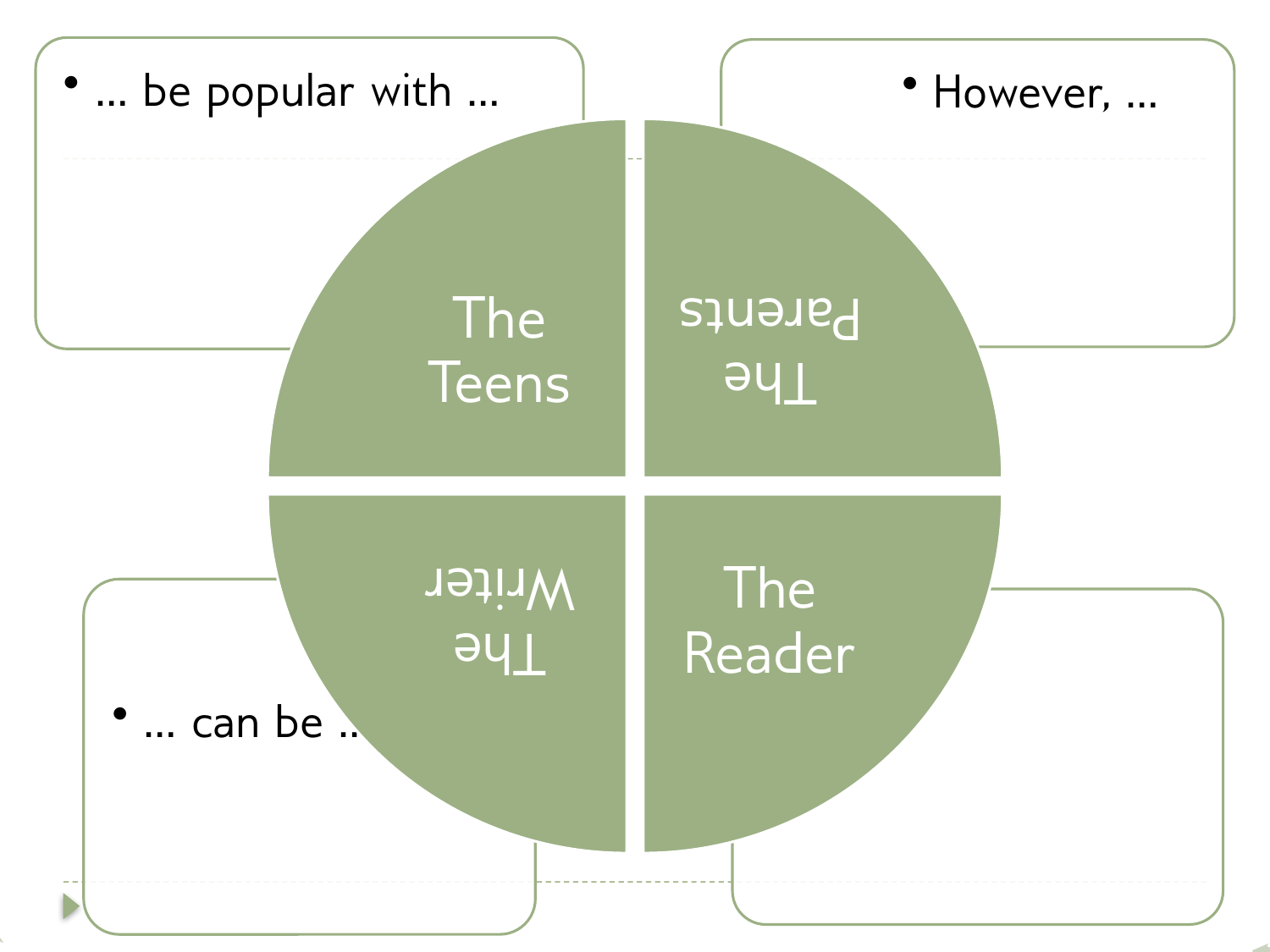

#

… can be … if …
However, …
… be popular with …
The Teens
The Parents
The Reader
The Writer